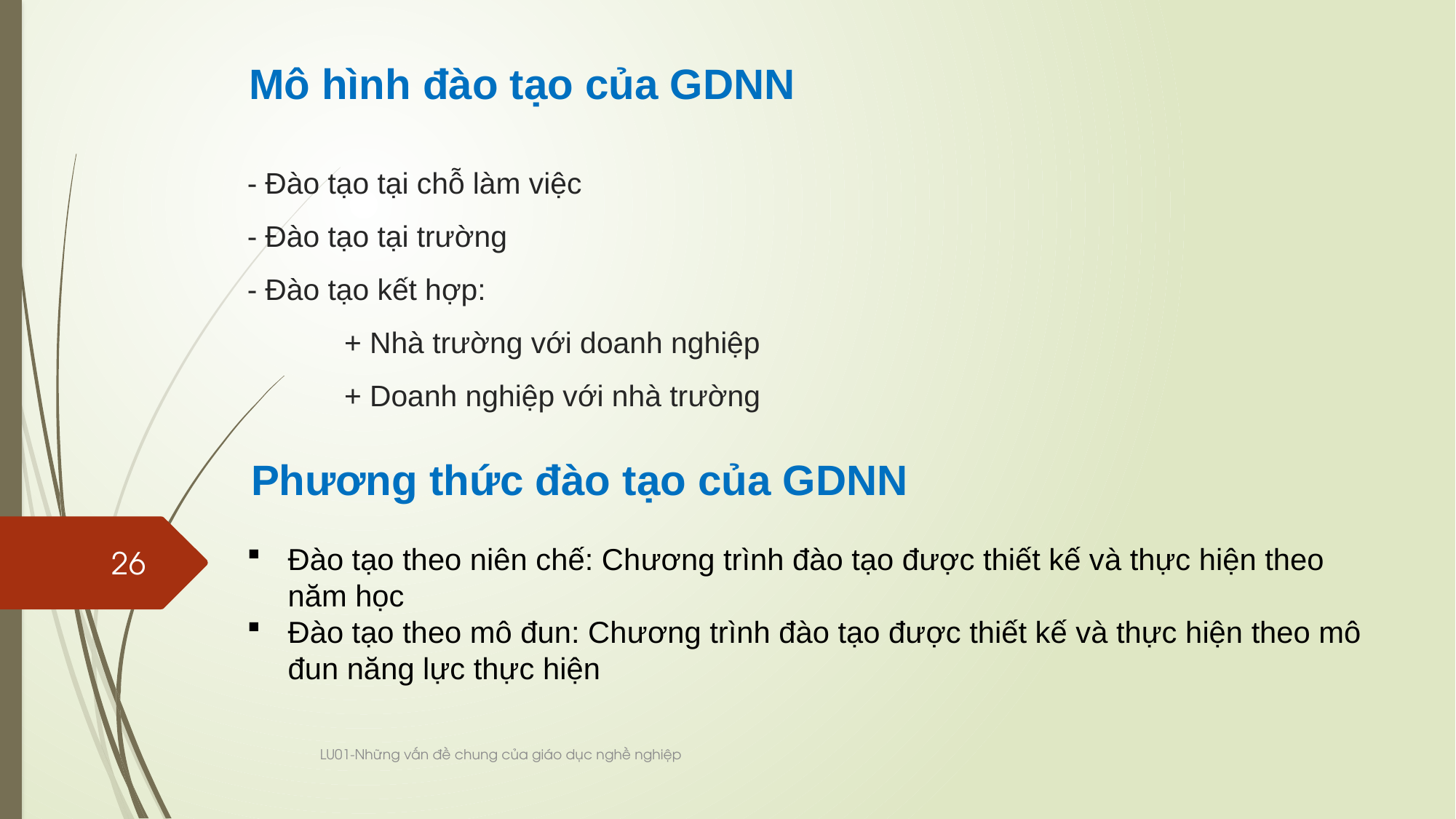

Mô hình đào tạo của GDNN
# - Đào tạo tại chỗ làm việc - Đào tạo tại trường - Đào tạo kết hợp: + Nhà trường với doanh nghiệp + Doanh nghiệp với nhà trường
Phương thức đào tạo của GDNN
Đào tạo theo niên chế: Chương trình đào tạo được thiết kế và thực hiện theo năm học
Đào tạo theo mô đun: Chương trình đào tạo được thiết kế và thực hiện theo mô đun năng lực thực hiện

26
LU01-Những vấn đề chung của giáo dục nghề nghiệp